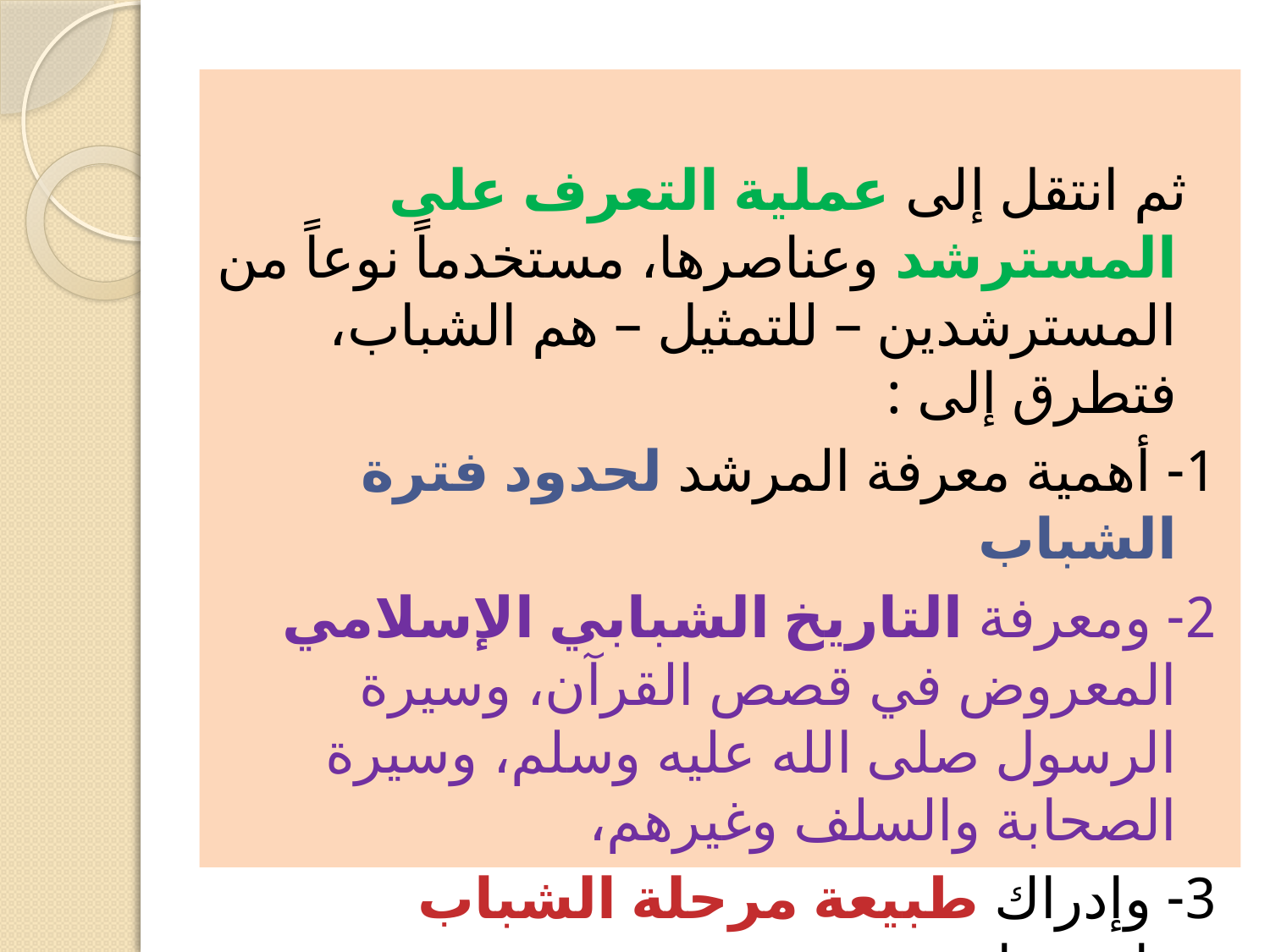

ثم انتقل إلى عملية التعرف على المسترشد وعناصرها، مستخدماً نوعاً من المسترشدين – للتمثيل – هم الشباب، فتطرق إلى :
1- أهمية معرفة المرشد لحدود فترة الشباب
2- ومعرفة التاريخ الشبابي الإسلامي المعروض في قصص القرآن، وسيرة الرسول صلى الله عليه وسلم، وسيرة الصحابة والسلف وغيرهم،
3- وإدراك طبيعة مرحلة الشباب واستعدادهم